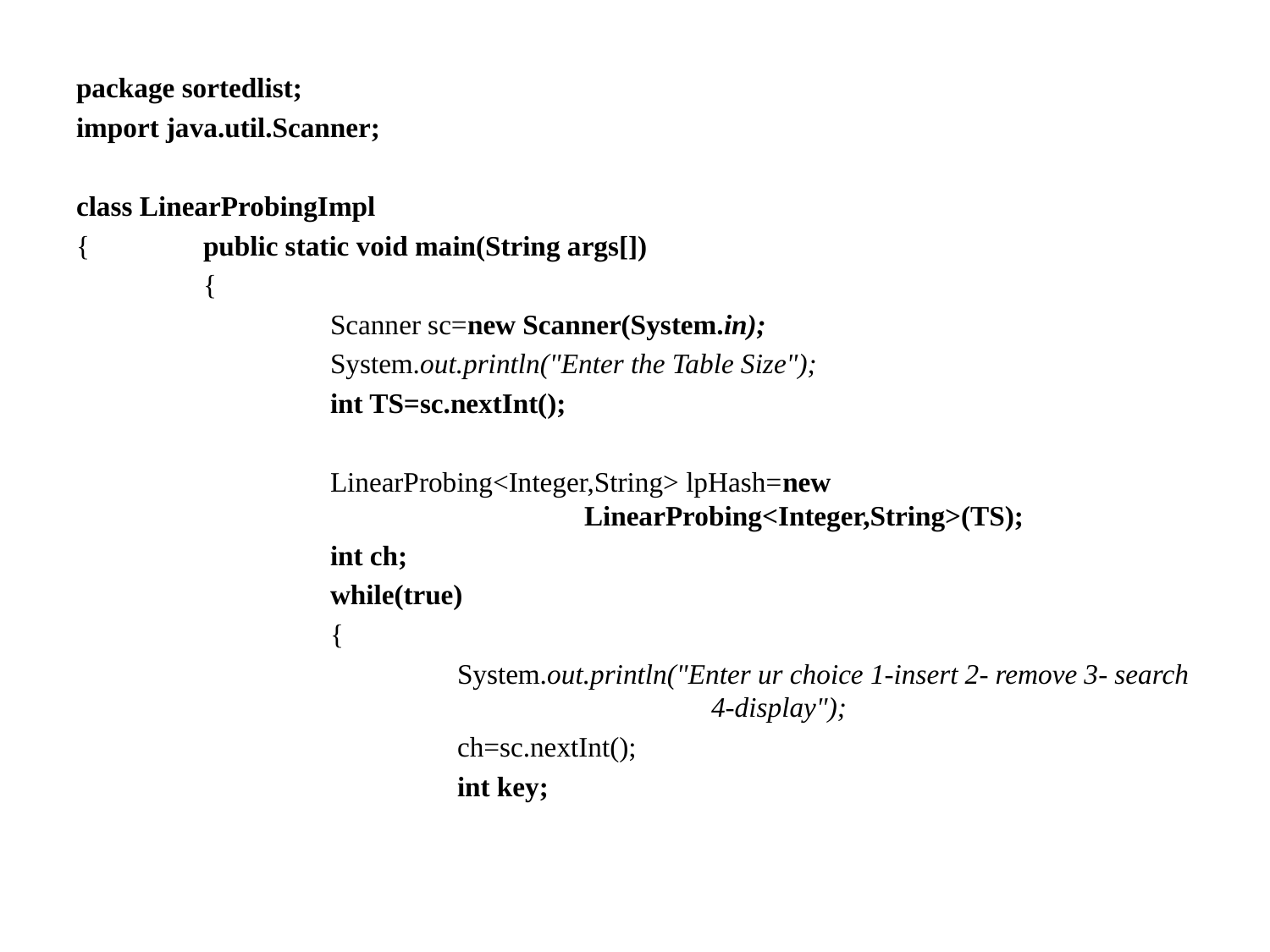

package sortedlist;
import java.util.Scanner;

class LinearProbingImpl
{	public static void main(String args[])
	{
		Scanner sc=new Scanner(System.in);
		System.out.println("Enter the Table Size");
		int TS=sc.nextInt();

		LinearProbing<Integer,String> lpHash=new 							LinearProbing<Integer,String>(TS);
		int ch;
		while(true)
		{
			System.out.println("Enter ur choice 1-insert 2- remove 3- search 					4-display");
			ch=sc.nextInt();
			int key;